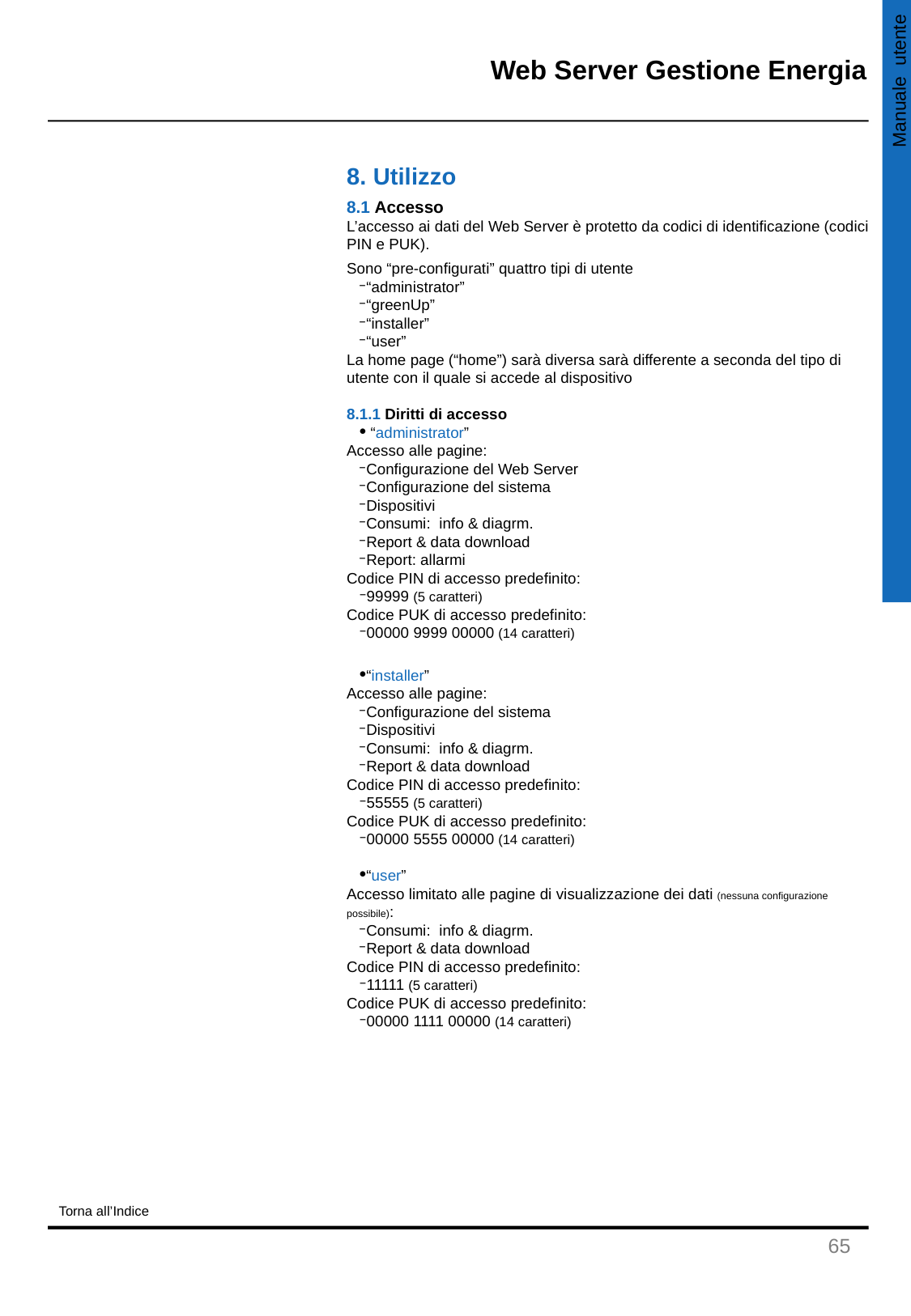

8. Utilizzo

8.1 Accesso
L’accesso ai dati del Web Server è protetto da codici di identificazione (codici PIN e PUK).

Sono “pre-configurati” quattro tipi di utente
“administrator”
“greenUp”
“installer”
“user”
La home page (“home”) sarà diversa sarà differente a seconda del tipo di utente con il quale si accede al dispositivo

8.1.1 Diritti di accesso
 “administrator”
Accesso alle pagine:
Configurazione del Web Server
Configurazione del sistema
Dispositivi
Consumi:  info & diagrm.
Report & data download
Report: allarmi
Codice PIN di accesso predefinito:
99999 (5 caratteri)
Codice PUK di accesso predefinito:
00000 9999 00000 (14 caratteri)

“installer”
Accesso alle pagine:
Configurazione del sistema
Dispositivi
Consumi:  info & diagrm.
Report & data download
Codice PIN di accesso predefinito:
55555 (5 caratteri)
Codice PUK di accesso predefinito:
00000 5555 00000 (14 caratteri)

“user”
Accesso limitato alle pagine di visualizzazione dei dati (nessuna configurazione possibile):
Consumi:  info & diagrm.
Report & data download
Codice PIN di accesso predefinito:
11111 (5 caratteri)
Codice PUK di accesso predefinito:
00000 1111 00000 (14 caratteri)